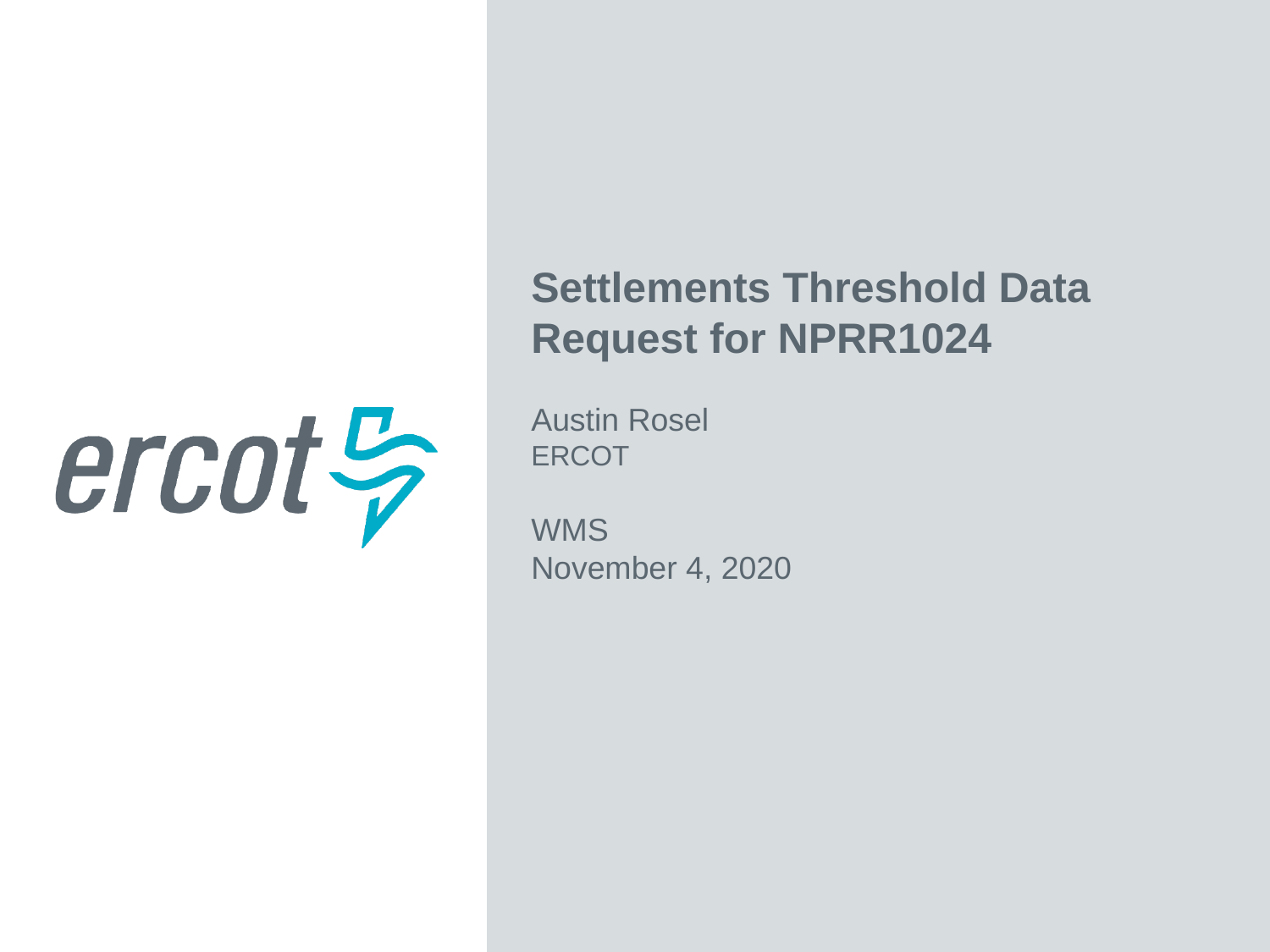

Settlements Threshold Data Request for NPRR1024

Austin Rosel
ERCOT

WMS
November 4, 2020